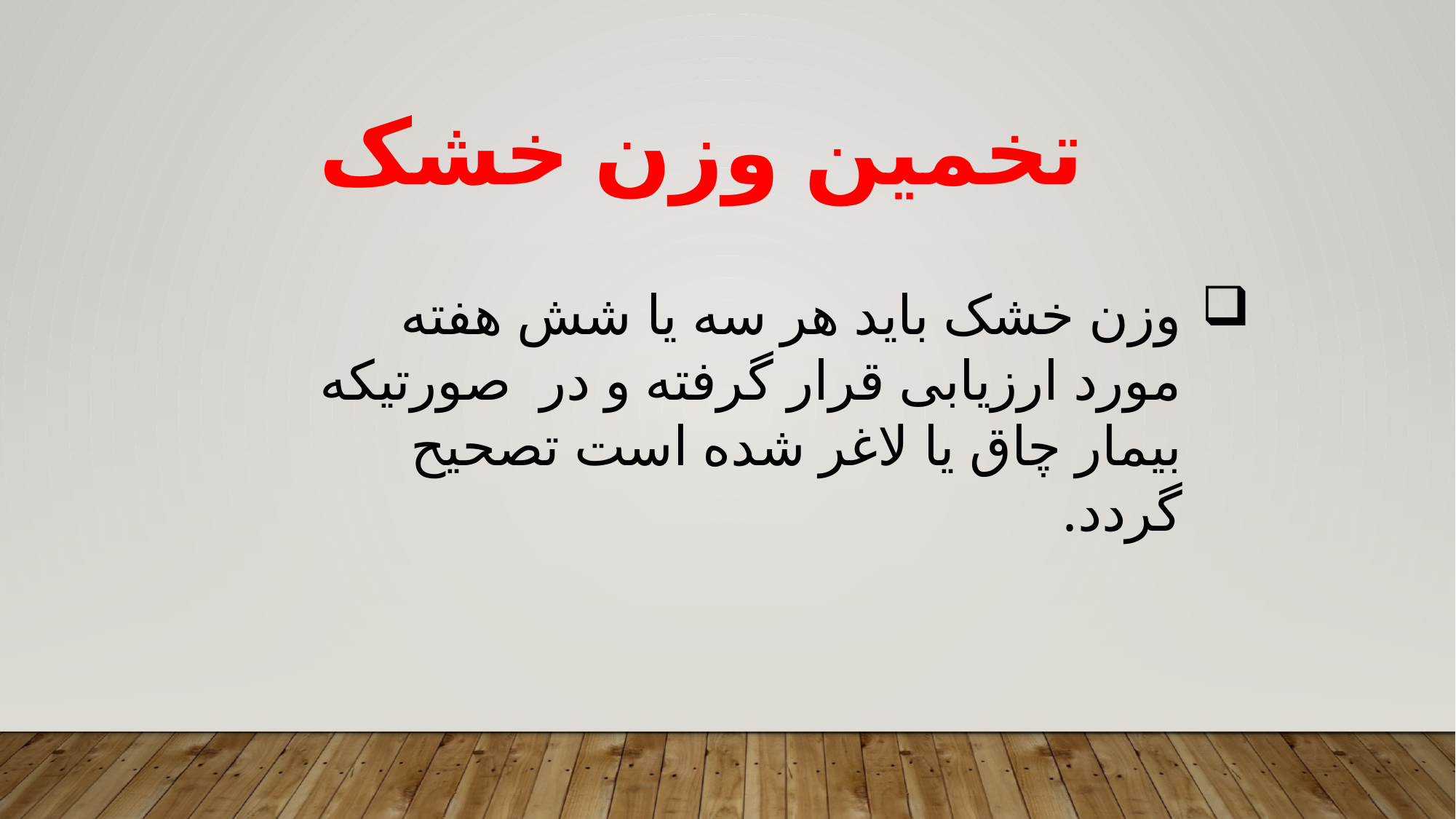

تخمين وزن خشک

وزن خشک باید هر سه یا شش هفته مورد ارزیابی قرار گرفته و در  صورتیکه بیمار چاق یا لاغر شده است تصحیح گردد.